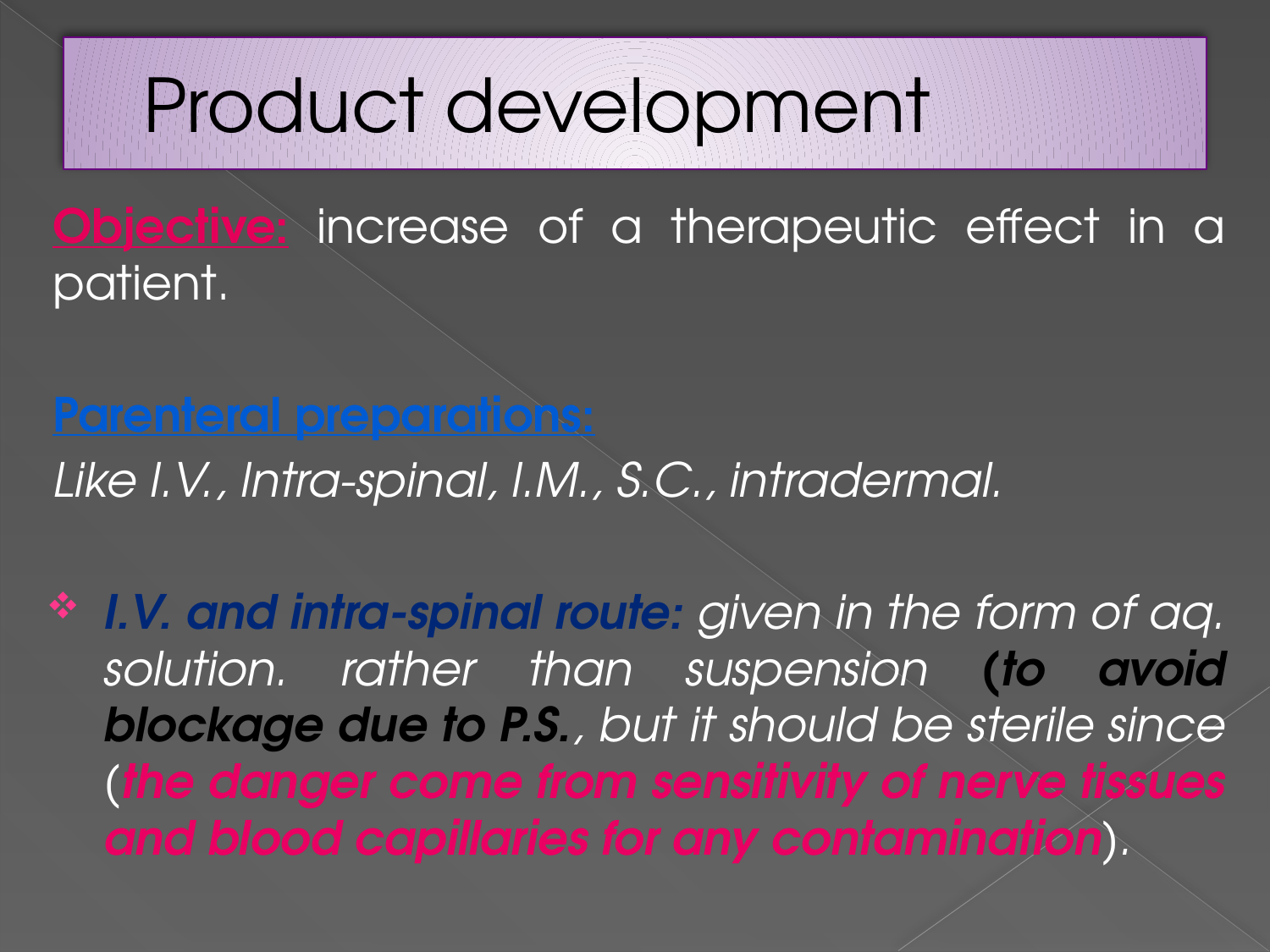

# Product development
Objective: increase of a therapeutic effect in a patient.

Parenteral preparations:
Like I.V., Intra-spinal, I.M., S.C., intradermal.

I.V. and intra-spinal route: given in the form of aq. solution. rather than suspension (to avoid blockage due to P.S., but it should be sterile since (the danger come from sensitivity of nerve tissues and blood capillaries for any contamination).